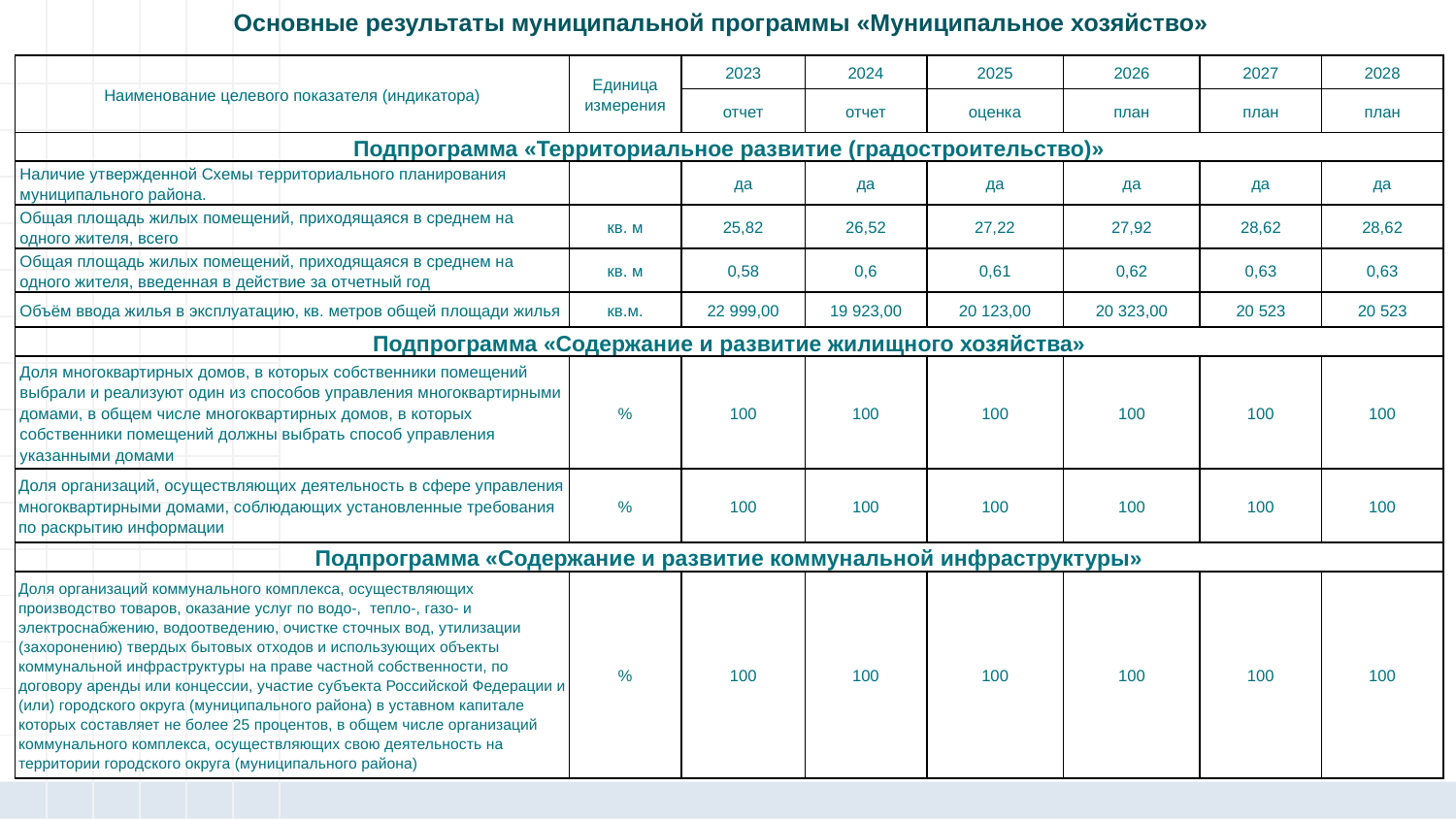

Основные результаты муниципальной программы «Муниципальное хозяйство»
| Наименование целевого показателя (индикатора) | Единица измерения | 2023 | 2024 | 2025 | 2026 | 2027 | 2028 |
| --- | --- | --- | --- | --- | --- | --- | --- |
|  |  | отчет | отчет | оценка | план | план | план |
| Подпрограмма «Территориальное развитие (градостроительство)» |  |  |  |  |  |  |  |
| Наличие утвержденной Схемы территориального планирования муниципального района. |  | да | да | да | да | да | да |
| Общая площадь жилых помещений, приходящаяся в среднем на одного жителя, всего | кв. м | 25,82 | 26,52 | 27,22 | 27,92 | 28,62 | 28,62 |
| Общая площадь жилых помещений, приходящаяся в среднем на одного жителя, введенная в действие за отчетный год | кв. м | 0,58 | 0,6 | 0,61 | 0,62 | 0,63 | 0,63 |
| Объём ввода жилья в эксплуатацию, кв. метров общей площади жилья | кв.м. | 22 999,00 | 19 923,00 | 20 123,00 | 20 323,00 | 20 523 | 20 523 |
| Подпрограмма «Содержание и развитие жилищного хозяйства» |  |  |  |  |  |  |  |
| Доля многоквартирных домов, в которых собственники помещений выбрали и реализуют один из способов управления многоквартирными домами, в общем числе многоквартирных домов, в которых собственники помещений должны выбрать способ управления указанными домами | % | 100 | 100 | 100 | 100 | 100 | 100 |
| Доля организаций, осуществляющих деятельность в сфере управления многоквартирными домами, соблюдающих установленные требования по раскрытию информации | % | 100 | 100 | 100 | 100 | 100 | 100 |
| Подпрограмма «Содержание и развитие коммунальной инфраструктуры» |  |  |  |  |  |  |  |
| Доля организаций коммунального комплекса, осуществляющих производство товаров, оказание услуг по водо-, тепло-, газо- и электроснабжению, водоотведению, очистке сточных вод, утилизации (захоронению) твердых бытовых отходов и использующих объекты коммунальной инфраструктуры на праве частной собственности, по договору аренды или концессии, участие субъекта Российской Федерации и (или) городского округа (муниципального района) в уставном капитале которых составляет не более 25 процентов, в общем числе организаций коммунального комплекса, осуществляющих свою деятельность на территории городского округа (муниципального района) | % | 100 | 100 | 100 | 100 | 100 | 100 |